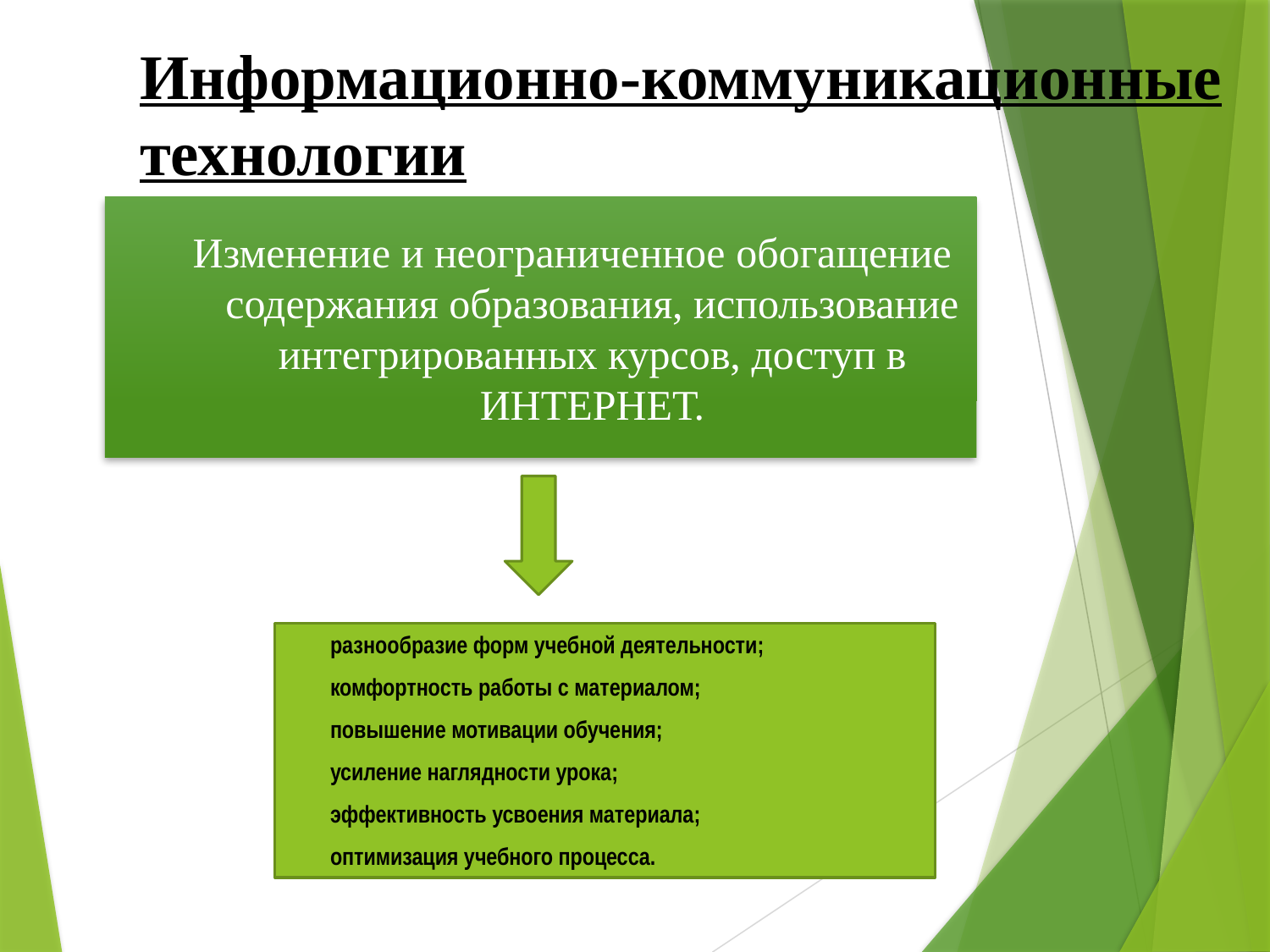

# Информационно-коммуникационные технологии
Изменение и неограниченное обогащение содержания образования, использование интегрированных курсов, доступ в ИНТЕРНЕТ.

разнообразие форм учебной деятельности;
комфортность работы с материалом;
повышение мотивации обучения;
усиление наглядности урока;
эффективность усвоения материала;
оптимизация учебного процесса.